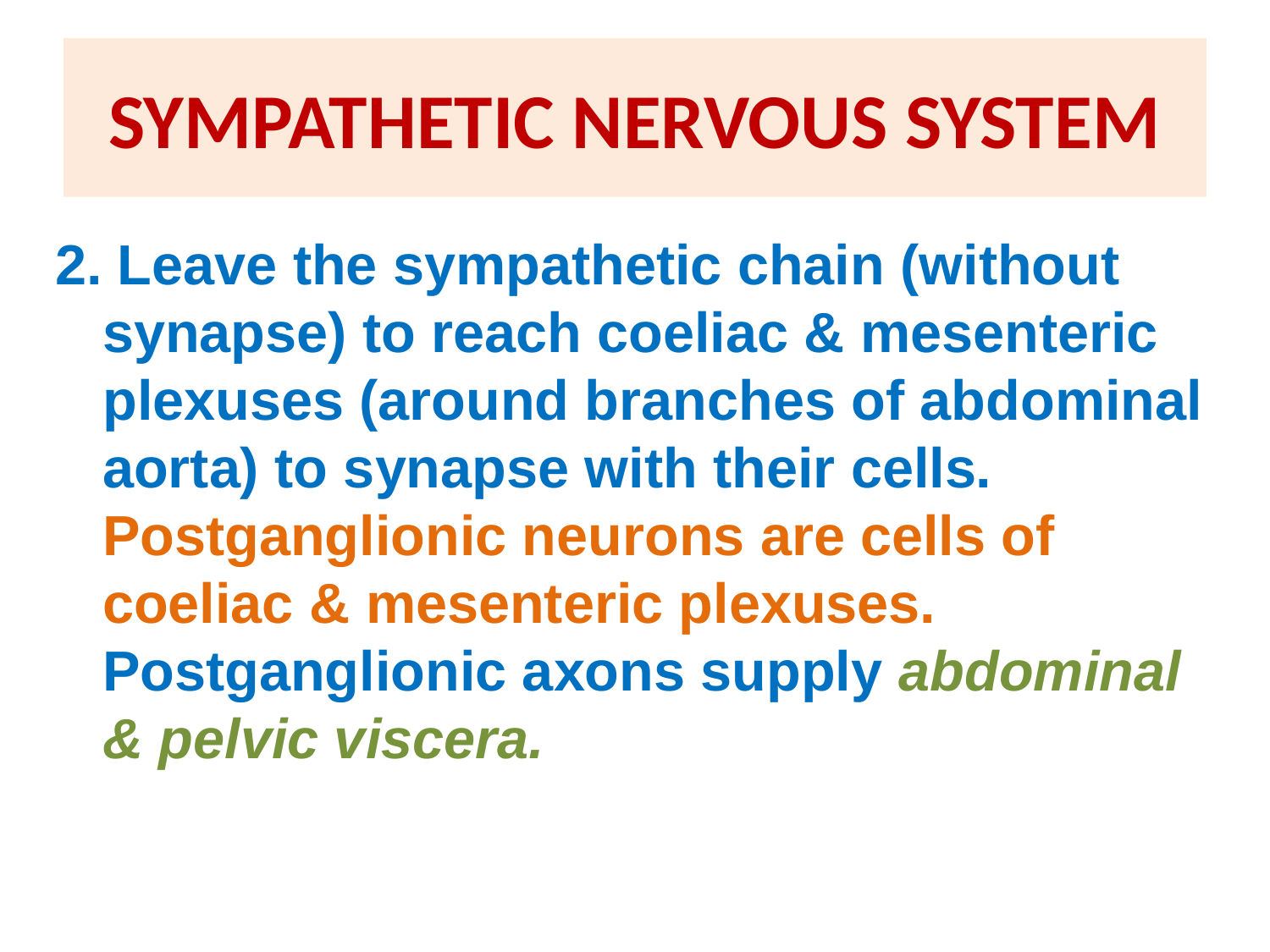

# SYMPATHETIC NERVOUS SYSTEM
2. Leave the sympathetic chain (without synapse) to reach coeliac & mesenteric plexuses (around branches of abdominal aorta) to synapse with their cells. Postganglionic neurons are cells of coeliac & mesenteric plexuses. Postganglionic axons supply abdominal & pelvic viscera.